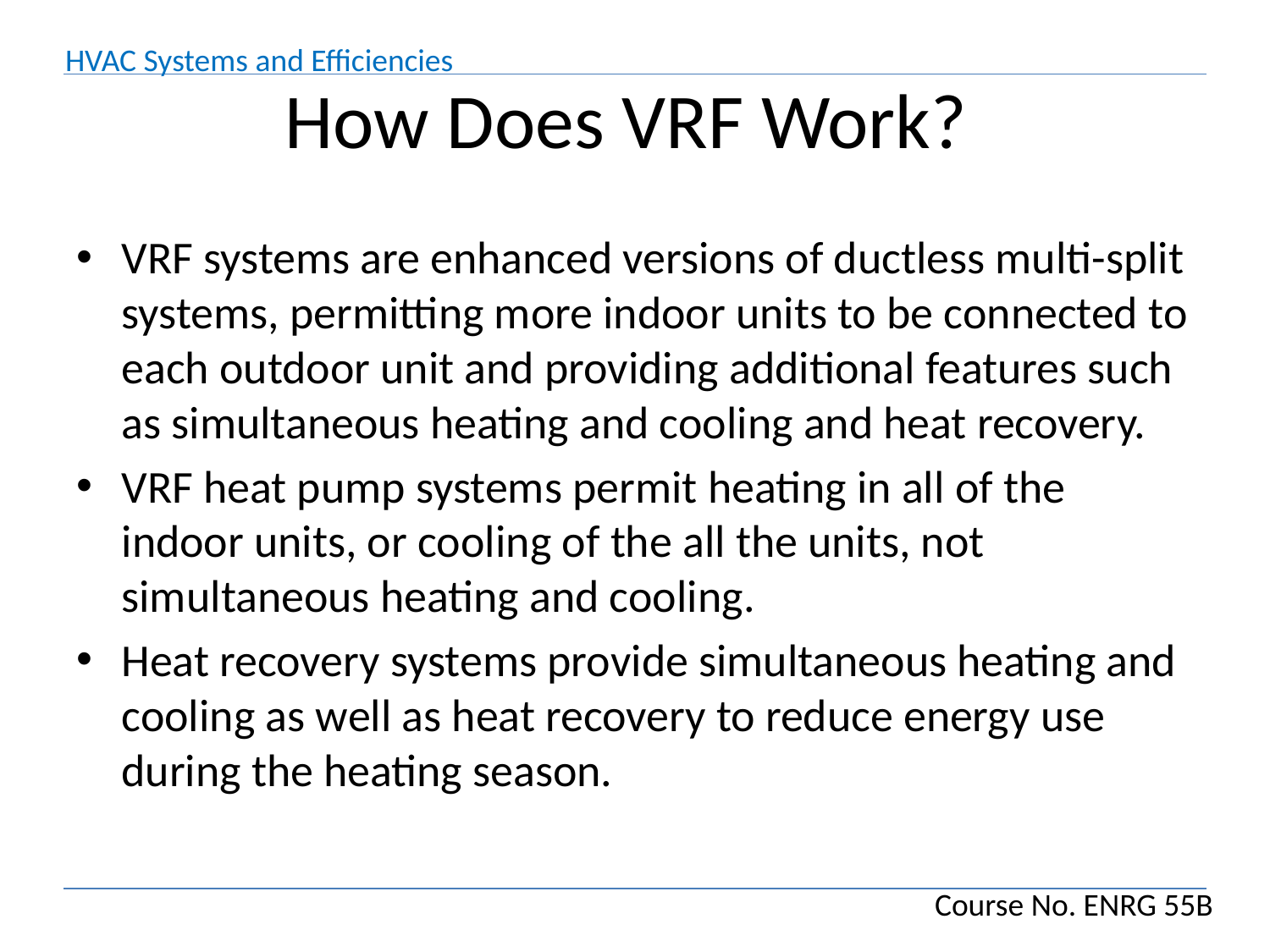

# How Does VRF Work?
VRF systems are enhanced versions of ductless multi-split systems, permitting more indoor units to be connected to each outdoor unit and providing additional features such as simultaneous heating and cooling and heat recovery.
VRF heat pump systems permit heating in all of the indoor units, or cooling of the all the units, not simultaneous heating and cooling.
Heat recovery systems provide simultaneous heating and cooling as well as heat recovery to reduce energy use during the heating season.